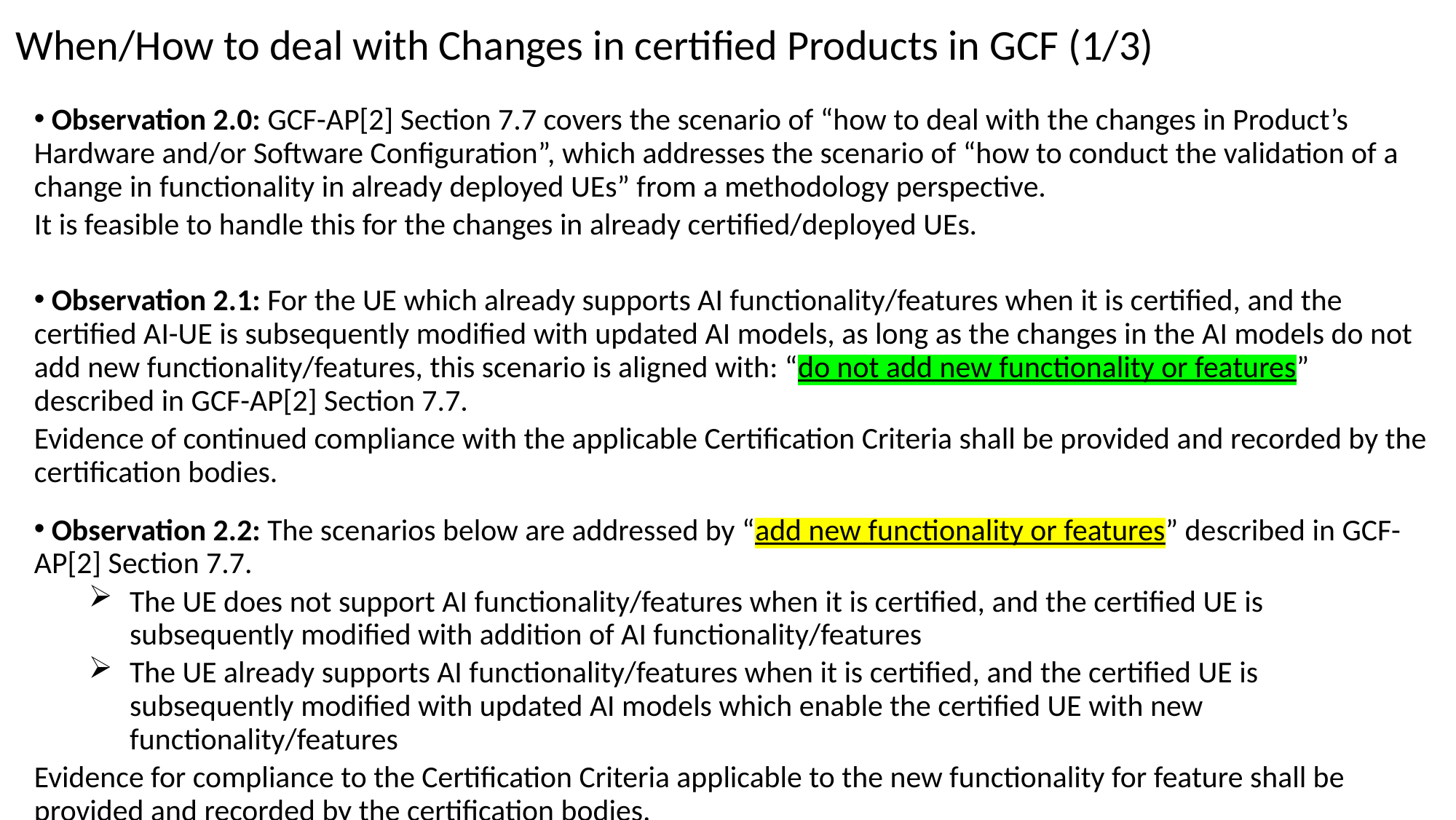

# When/How to deal with Changes in certified Products in GCF (1/3)
 Observation 2.0: GCF-AP[2] Section 7.7 covers the scenario of “how to deal with the changes in Product’s Hardware and/or Software Configuration”, which addresses the scenario of “how to conduct the validation of a change in functionality in already deployed UEs” from a methodology perspective.
It is feasible to handle this for the changes in already certified/deployed UEs.
 Observation 2.1: For the UE which already supports AI functionality/features when it is certified, and the certified AI-UE is subsequently modified with updated AI models, as long as the changes in the AI models do not add new functionality/features, this scenario is aligned with: “do not add new functionality or features” described in GCF-AP[2] Section 7.7.
Evidence of continued compliance with the applicable Certification Criteria shall be provided and recorded by the certification bodies.
 Observation 2.2: The scenarios below are addressed by “add new functionality or features” described in GCF-AP[2] Section 7.7.
The UE does not support AI functionality/features when it is certified, and the certified UE is subsequently modified with addition of AI functionality/features
The UE already supports AI functionality/features when it is certified, and the certified UE is subsequently modified with updated AI models which enable the certified UE with new functionality/features
Evidence for compliance to the Certification Criteria applicable to the new functionality for feature shall be provided and recorded by the certification bodies.